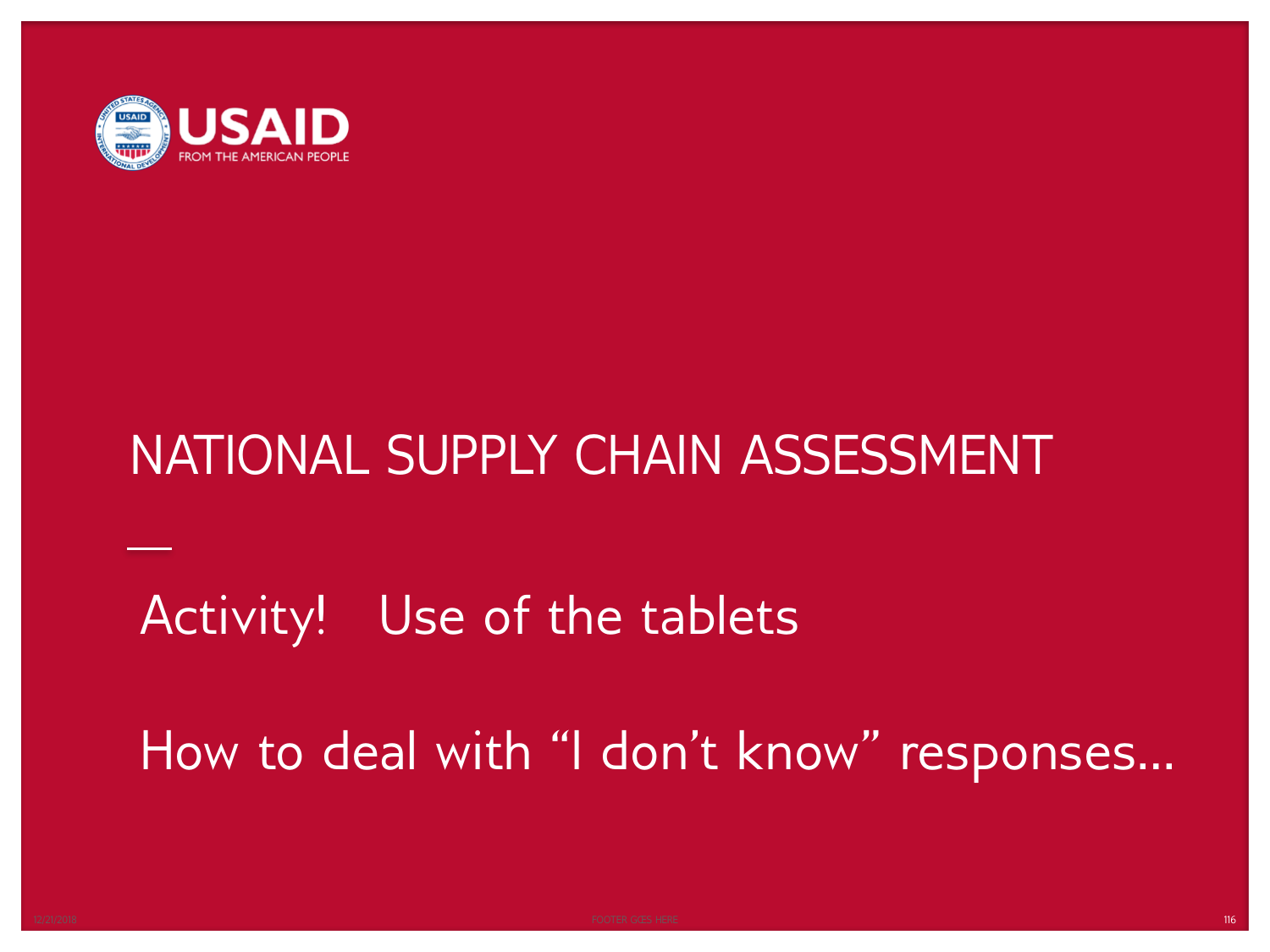

12/21/2018
FOOTER GOES HERE
# Activity!   Use of the tablets How to deal with “I don’t know” responses…
116